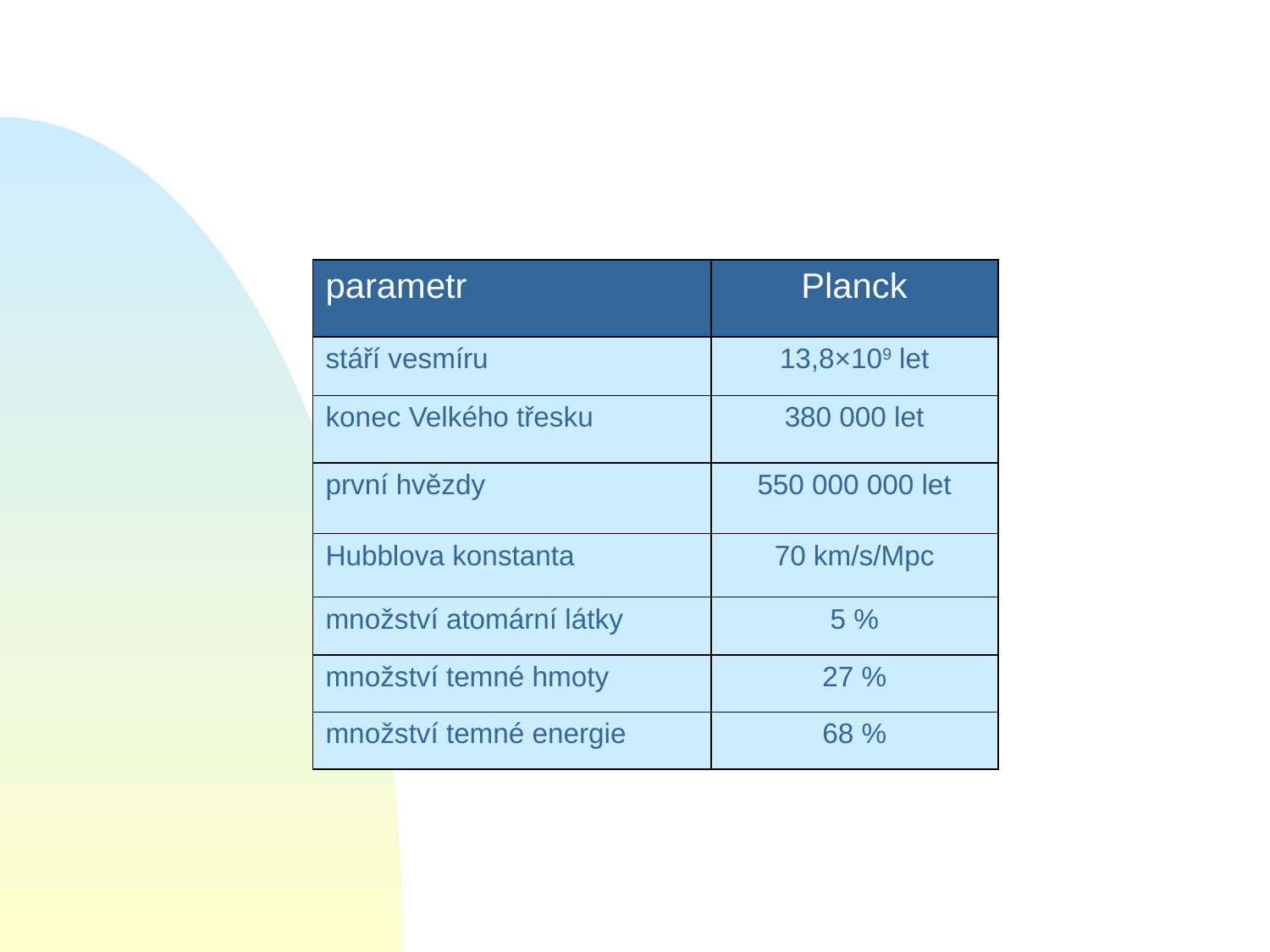

| parametr | Planck |
| --- | --- |
| stáří vesmíru | 13,8×109 let |
| konec Velkého třesku | 380 000 let |
| první hvězdy | 550 000 000 let |
| Hubblova konstanta | 70 km/s/Mpc |
| množství atomární látky | 5 % |
| množství temné hmoty | 27 % |
| množství temné energie | 68 % |